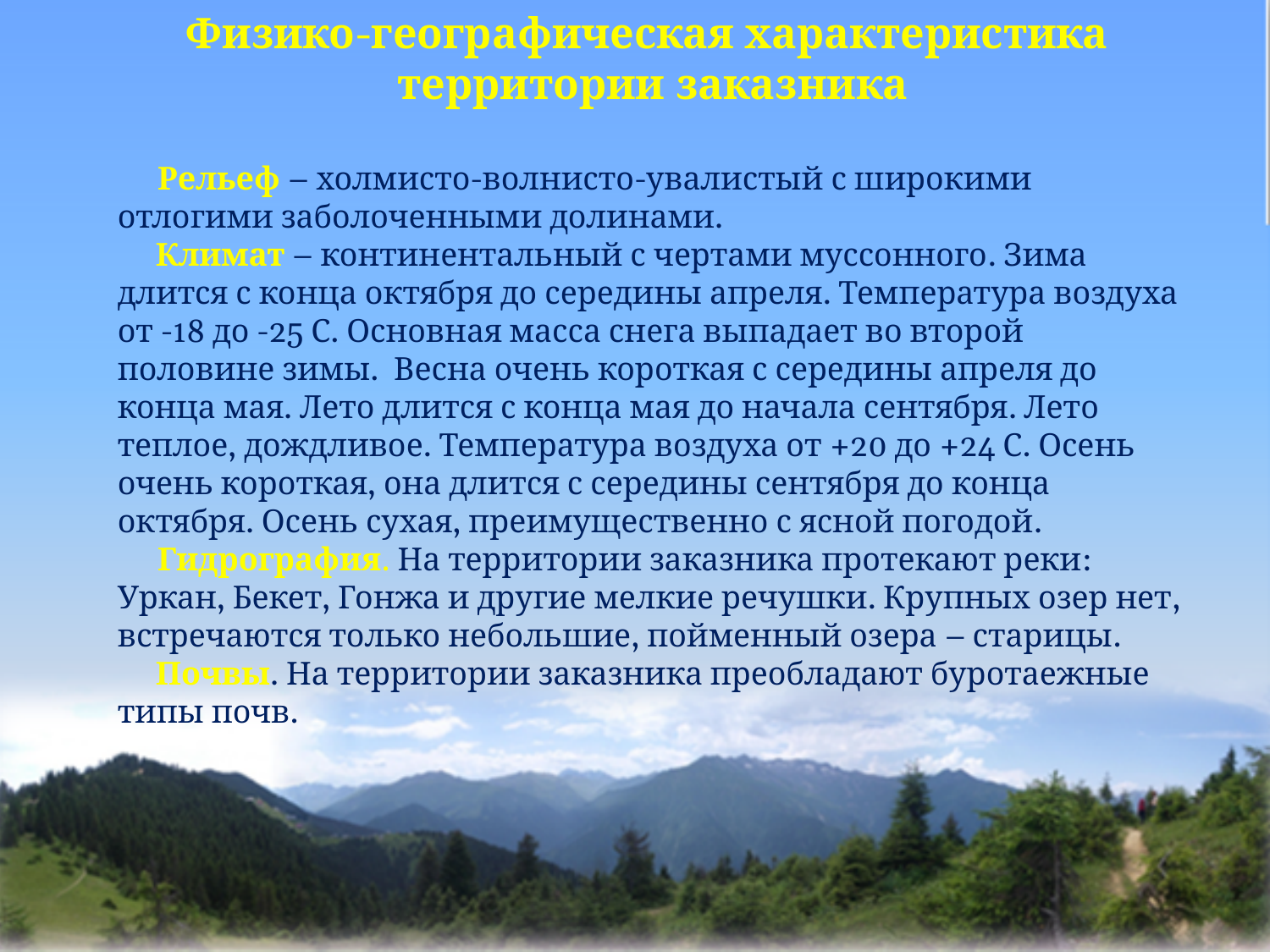

Физико-географическая характеристика  территории заказника

     Рельеф – холмисто-волнисто-увалистый с широкими отлогими заболоченными долинами.
     Климат – континентальный с чертами муссонного. Зима длится с конца октября до середины апреля. Температура воздуха от -18 до -25 С. Основная масса снега выпадает во второй половине зимы.  Весна очень короткая с середины апреля до конца мая. Лето длится с конца мая до начала сентября. Лето теплое, дождливое. Температура воздуха от +20 до +24 С. Осень очень короткая, она длится с середины сентября до конца октября. Осень сухая, преимущественно с ясной погодой.
     Гидрография. На территории заказника протекают реки: Уркан, Бекет, Гонжа и другие мелкие речушки. Крупных озер нет, встречаются только небольшие, пойменный озера – старицы.
     Почвы. На территории заказника преобладают буротаежные типы почв.